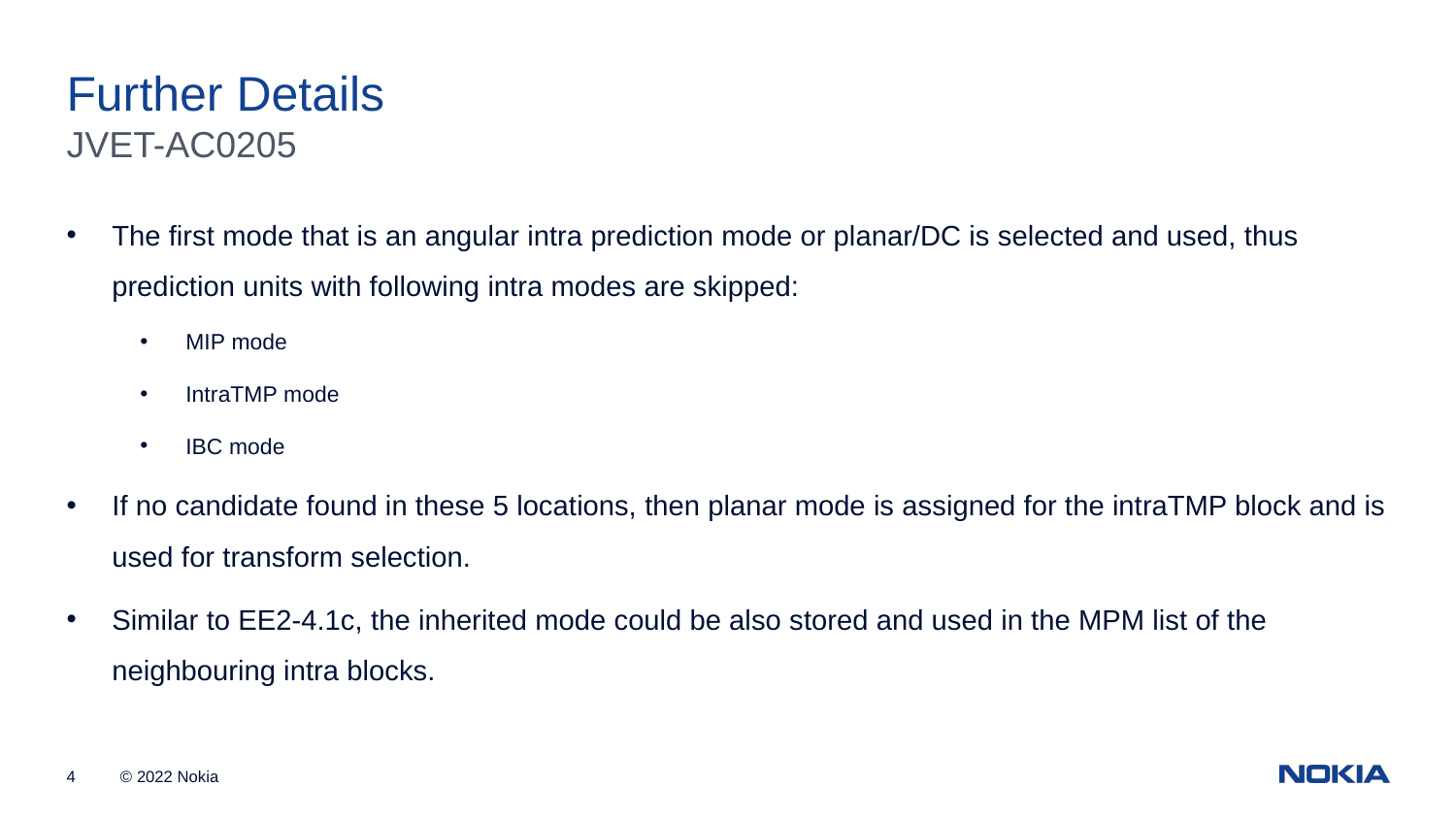

Further Details
JVET-AC0205
The first mode that is an angular intra prediction mode or planar/DC is selected and used, thus prediction units with following intra modes are skipped:
MIP mode
IntraTMP mode
IBC mode
If no candidate found in these 5 locations, then planar mode is assigned for the intraTMP block and is used for transform selection.
Similar to EE2-4.1c, the inherited mode could be also stored and used in the MPM list of the neighbouring intra blocks.